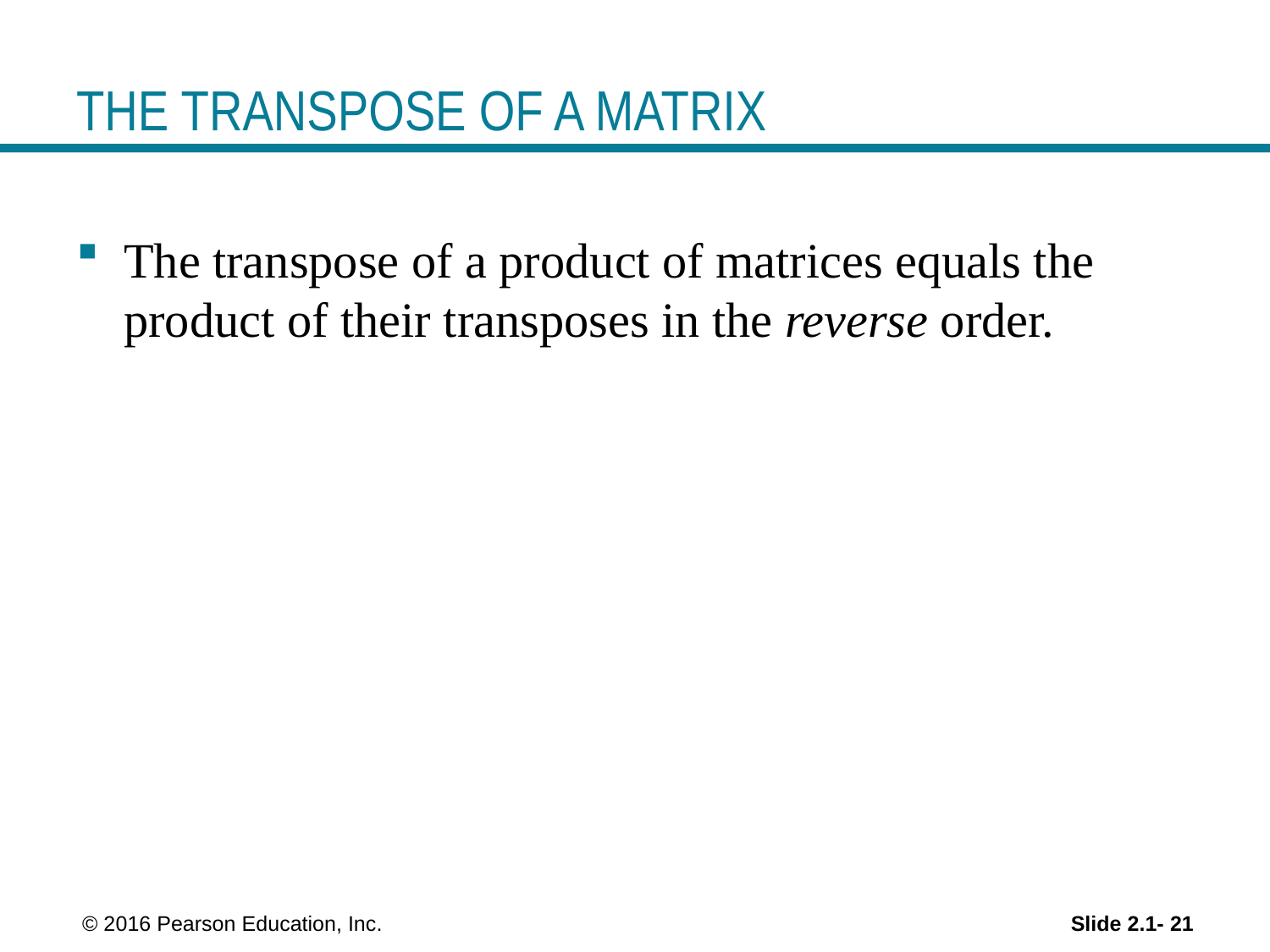

# THE TRANSPOSE OF A MATRIX
The transpose of a product of matrices equals the product of their transposes in the reverse order.
 © 2016 Pearson Education, Inc.
Slide 2.1- 21